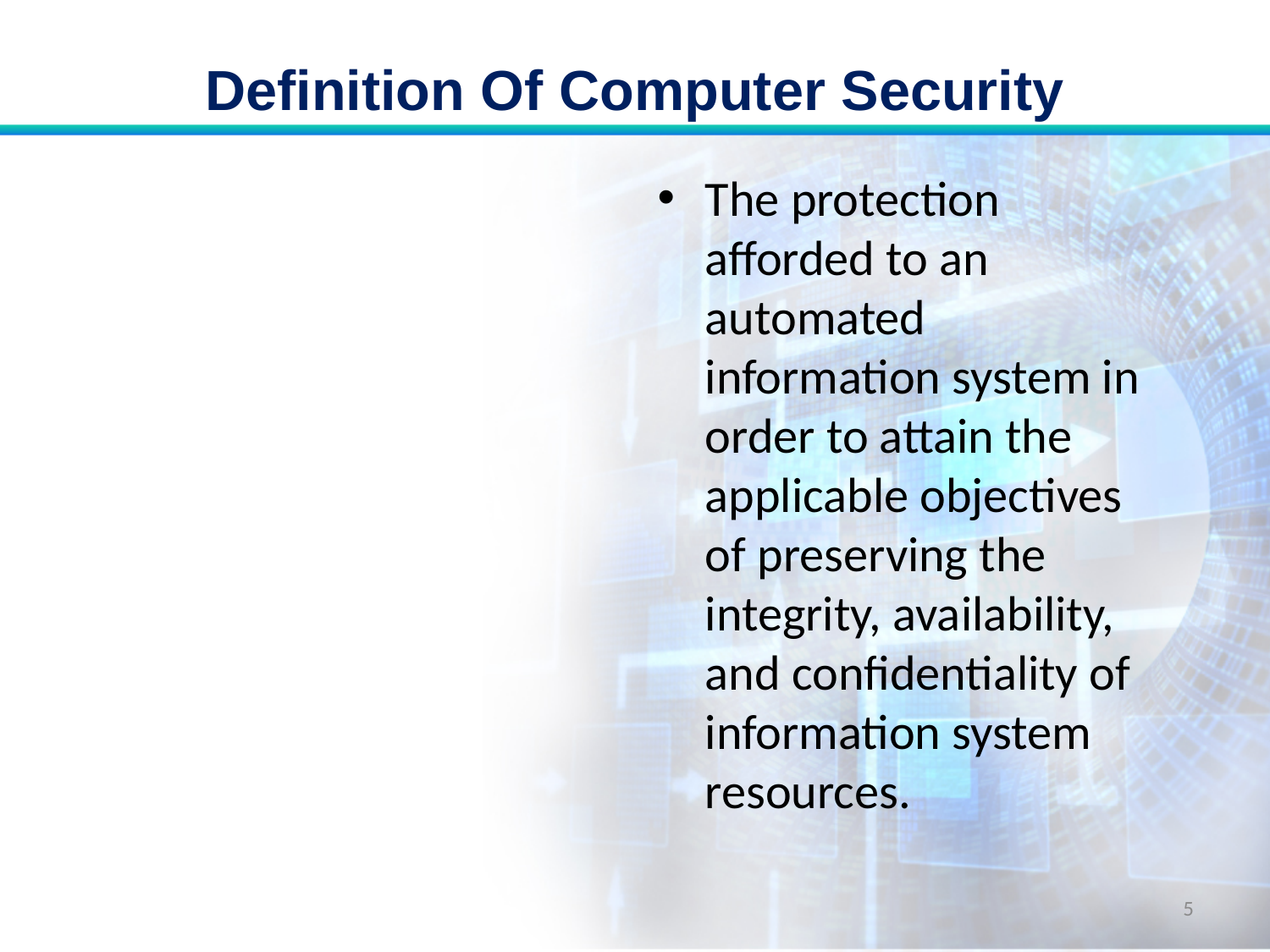

# Definition Of Computer Security
The protection afforded to an automated information system in order to attain the applicable objectives of preserving the integrity, availability, and confidentiality of information system resources.
5